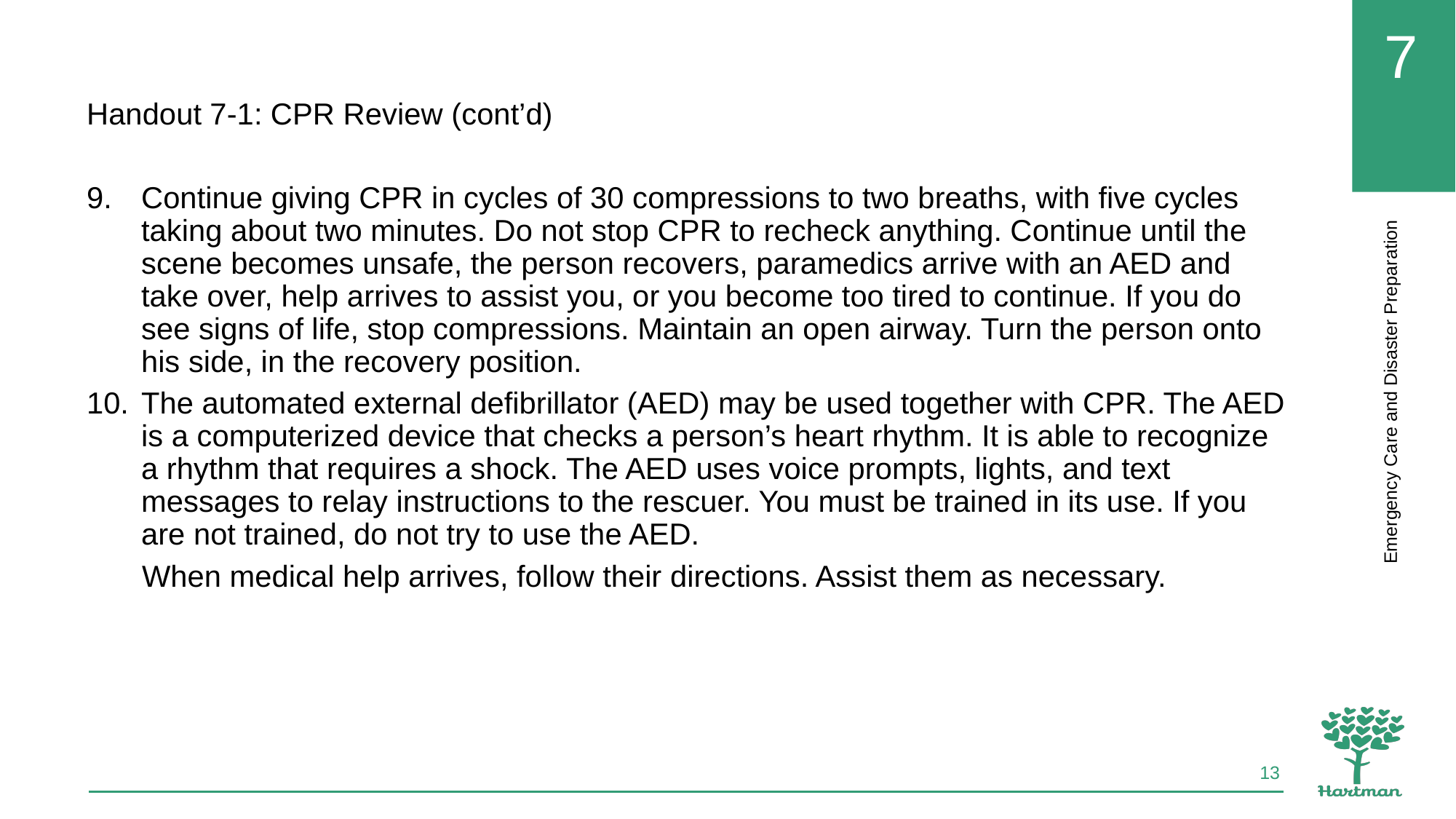

Handout 7-1: CPR Review (cont’d)

Continue giving CPR in cycles of 30 compressions to two breaths, with five cycles taking about two minutes. Do not stop CPR to recheck anything. Continue until the scene becomes unsafe, the person recovers, paramedics arrive with an AED and take over, help arrives to assist you, or you become too tired to continue. If you do see signs of life, stop compressions. Maintain an open airway. Turn the person onto his side, in the recovery position.
The automated external defibrillator (AED) may be used together with CPR. The AED is a computerized device that checks a person’s heart rhythm. It is able to recognize a rhythm that requires a shock. The AED uses voice prompts, lights, and text messages to relay instructions to the rescuer. You must be trained in its use. If you are not trained, do not try to use the AED.
When medical help arrives, follow their directions. Assist them as necessary.

13